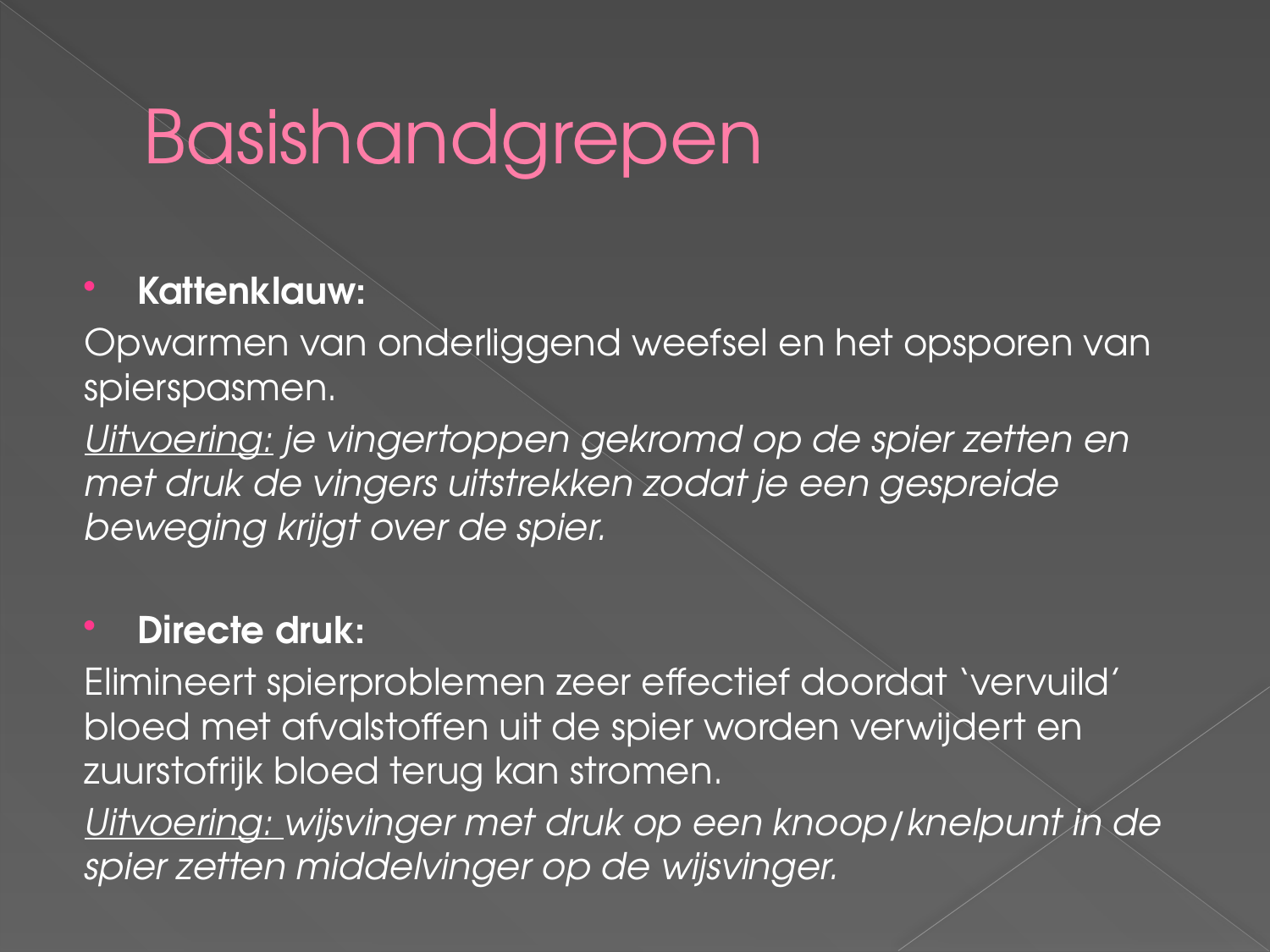

# Basishandgrepen
Kattenklauw:
Opwarmen van onderliggend weefsel en het opsporen van spierspasmen.
Uitvoering: je vingertoppen gekromd op de spier zetten en met druk de vingers uitstrekken zodat je een gespreide beweging krijgt over de spier.

Directe druk:
Elimineert spierproblemen zeer effectief doordat ‘vervuild’ bloed met afvalstoffen uit de spier worden verwijdert en zuurstofrijk bloed terug kan stromen.
Uitvoering: wijsvinger met druk op een knoop/knelpunt in de spier zetten middelvinger op de wijsvinger.